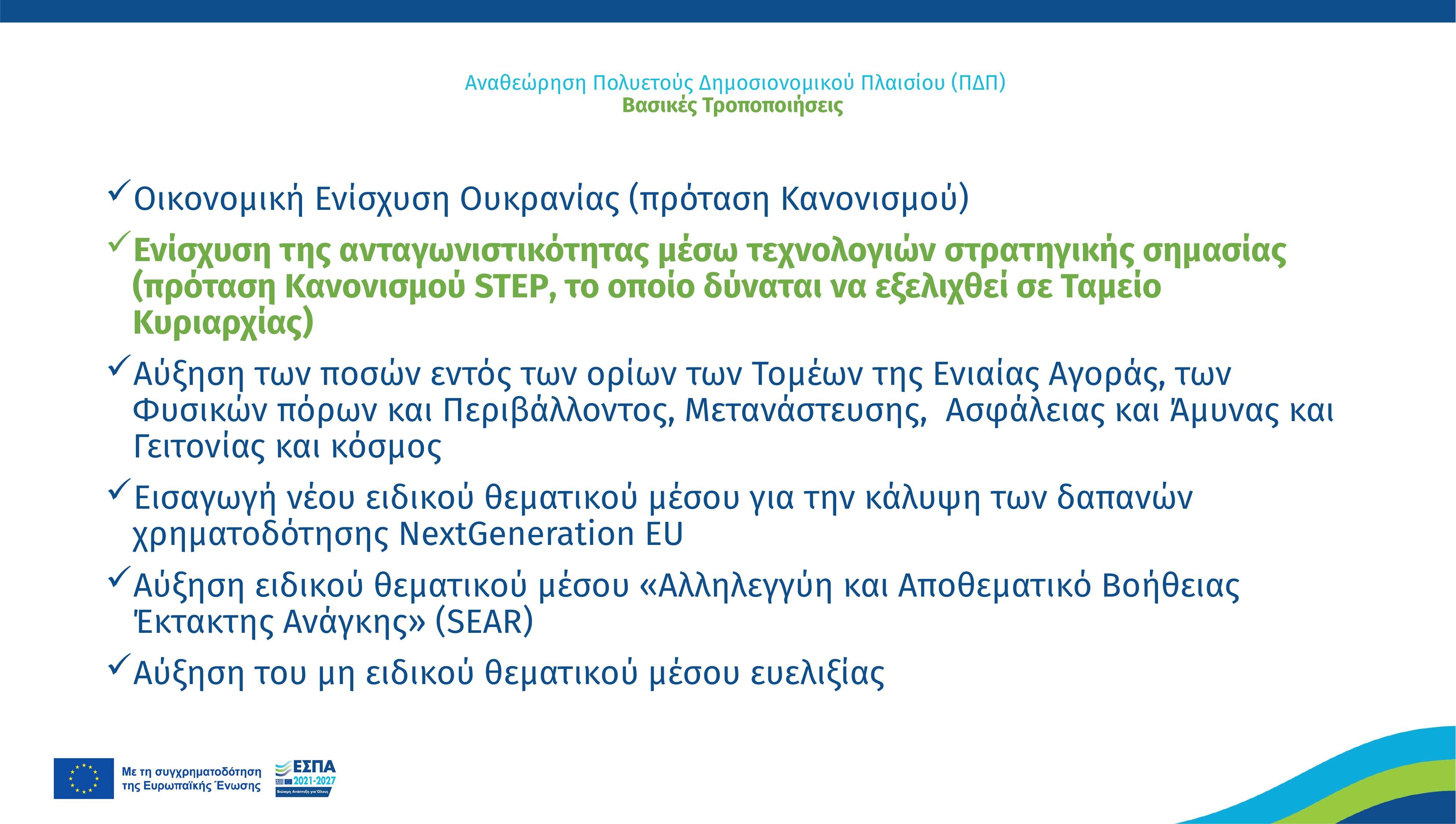

# Αναθεώρηση Πολυετούς Δημοσιονομικού Πλαισίου (ΠΔΠ) Βασικές Τροποποιήσεις
Οικονομική Ενίσχυση Ουκρανίας (πρόταση Κανονισμού)
Ενίσχυση της ανταγωνιστικότητας μέσω τεχνολογιών στρατηγικής σημασίας (πρόταση Κανονισμού STEP, το οποίο δύναται να εξελιχθεί σε Ταμείο Κυριαρχίας)
Αύξηση των ποσών εντός των ορίων των Τομέων της Ενιαίας Αγοράς, των Φυσικών πόρων και Περιβάλλοντος, Μετανάστευσης,  Ασφάλειας και Άμυνας και Γειτονίας και κόσμος
Εισαγωγή νέου ειδικού θεματικού μέσου για την κάλυψη των δαπανών χρηματοδότησης NextGeneration EU
Αύξηση ειδικού θεματικού μέσου «Αλληλεγγύη και Αποθεματικό Βοήθειας Έκτακτης Ανάγκης» (SEAR)
Αύξηση του μη ειδικού θεματικού μέσου ευελιξίας